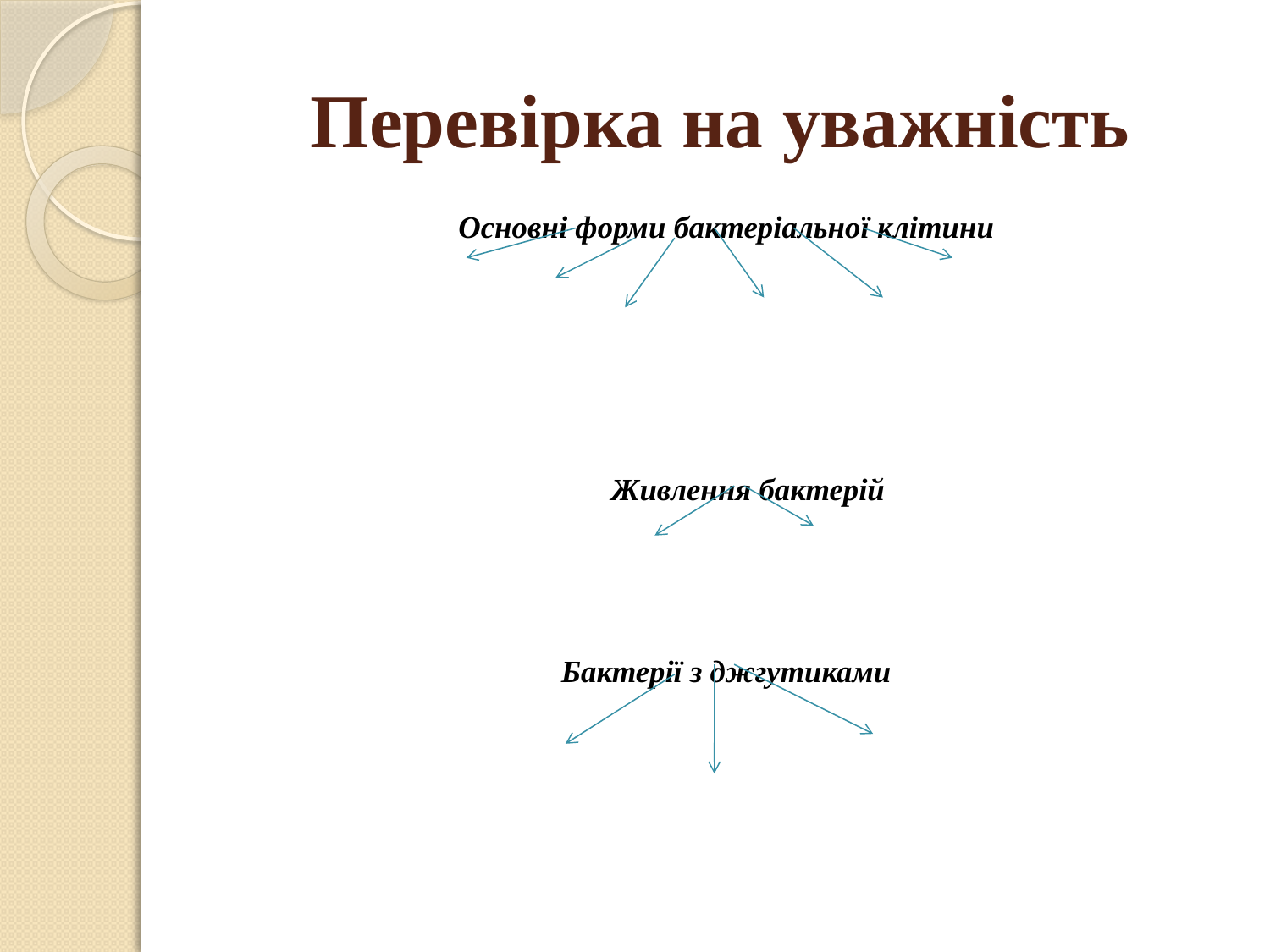

# Перевірка на уважність
Основні форми бактеріальної клітини

Живлення бактерій

Бактерії з джгутиками